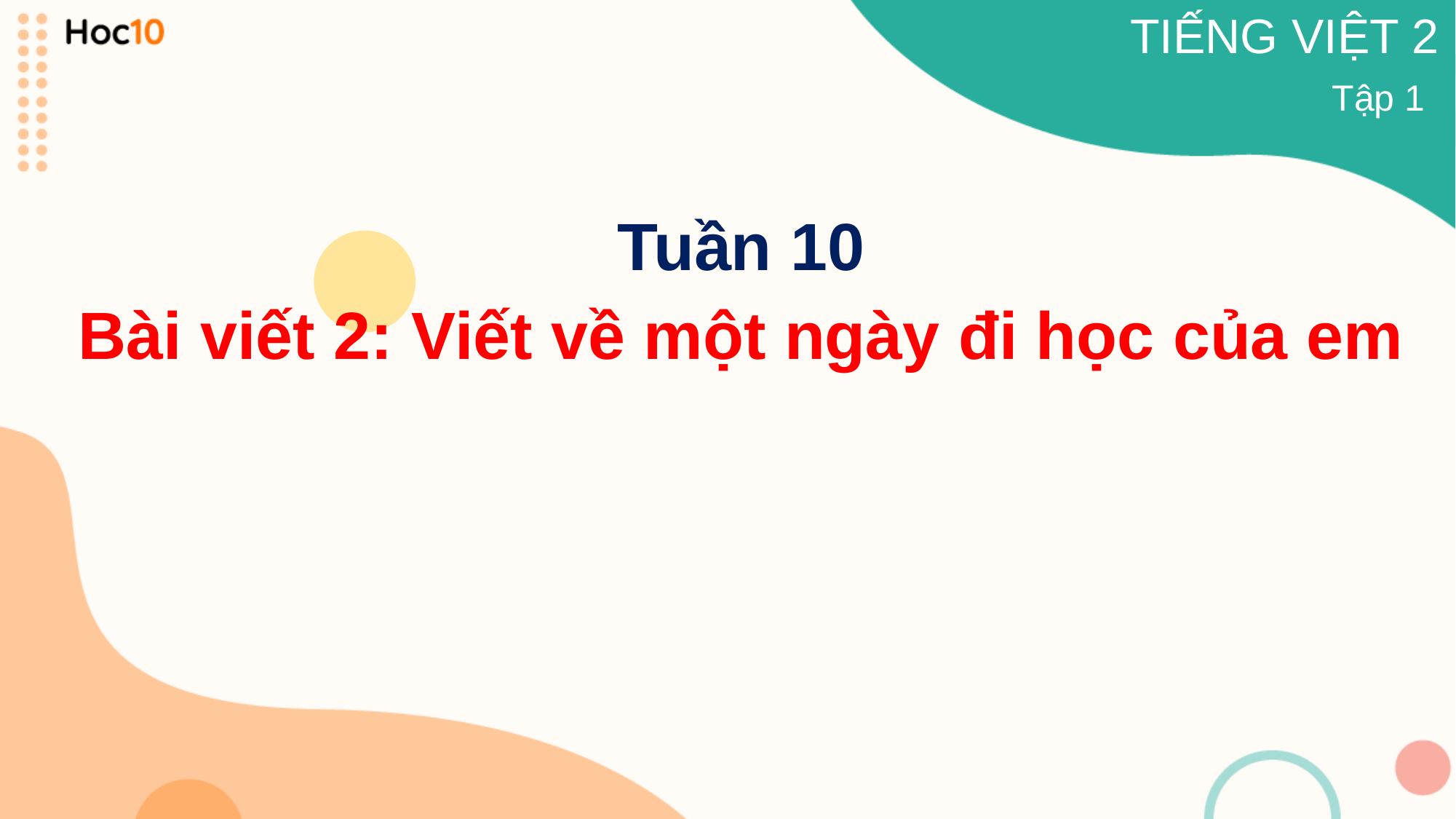

TIẾNG VIỆT 2
Tập 1
Tuần 10
Bài viết 2: Viết về một ngày đi học của em